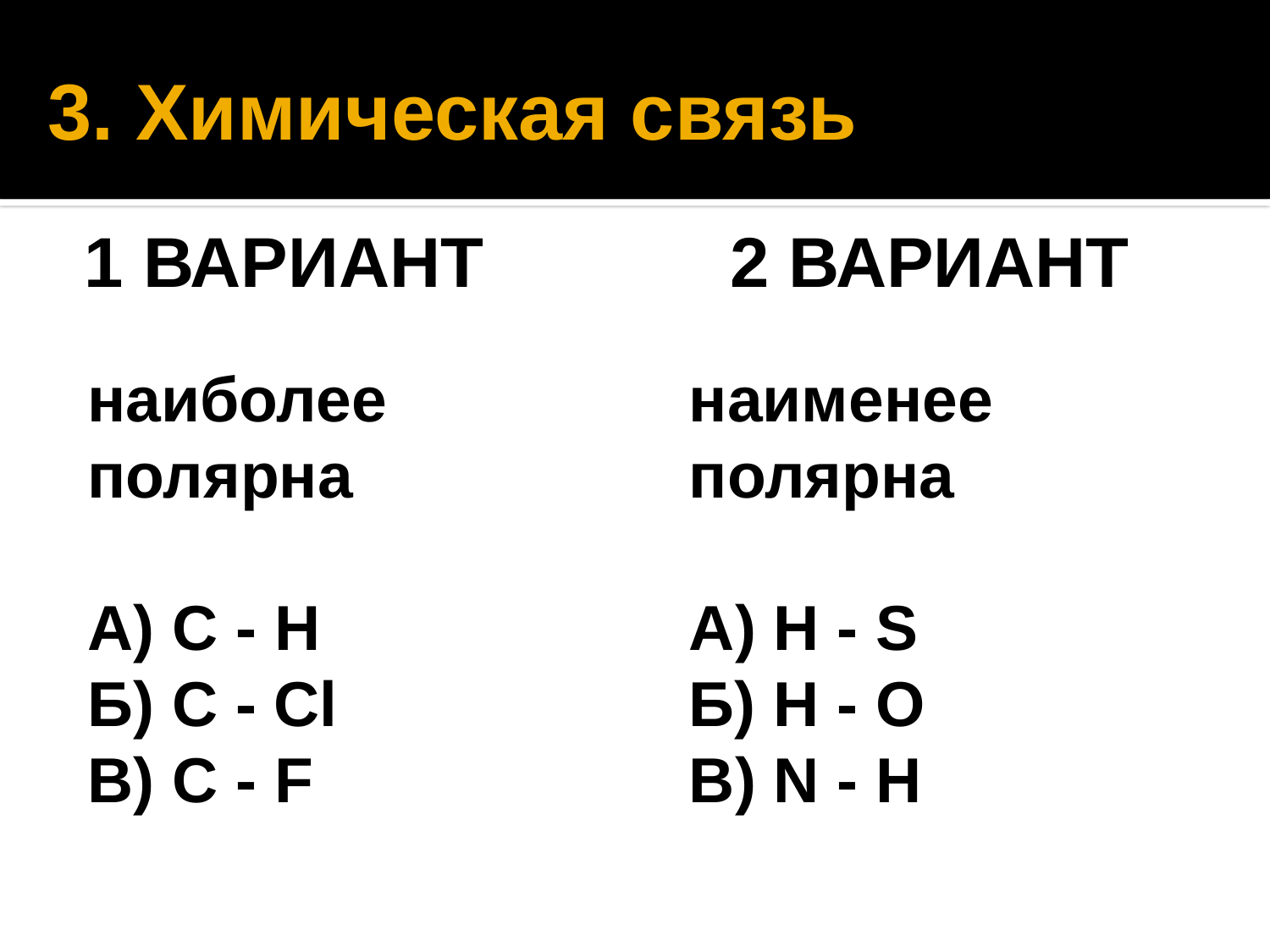

# 3. Химическая связь
1 вариант
2 вариант
наиболее полярна

А) C - H
Б) C - Cl
В) C - F
наименее полярна

А) H - S
Б) H - O
В) N - H